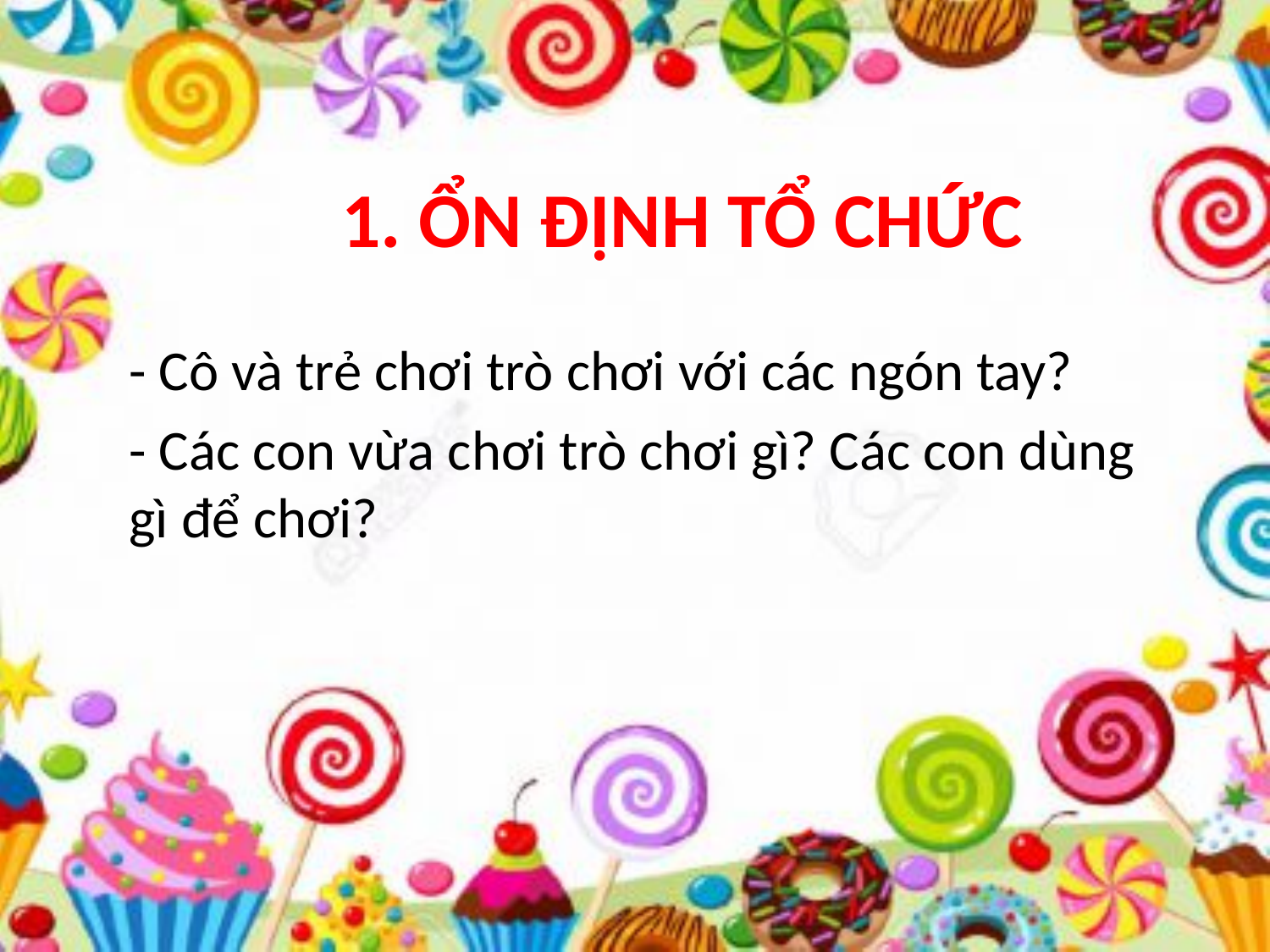

# 1. ỔN ĐỊNH TỔ CHỨC
- Cô và trẻ chơi trò chơi với các ngón tay?
- Các con vừa chơi trò chơi gì? Các con dùng gì để chơi?